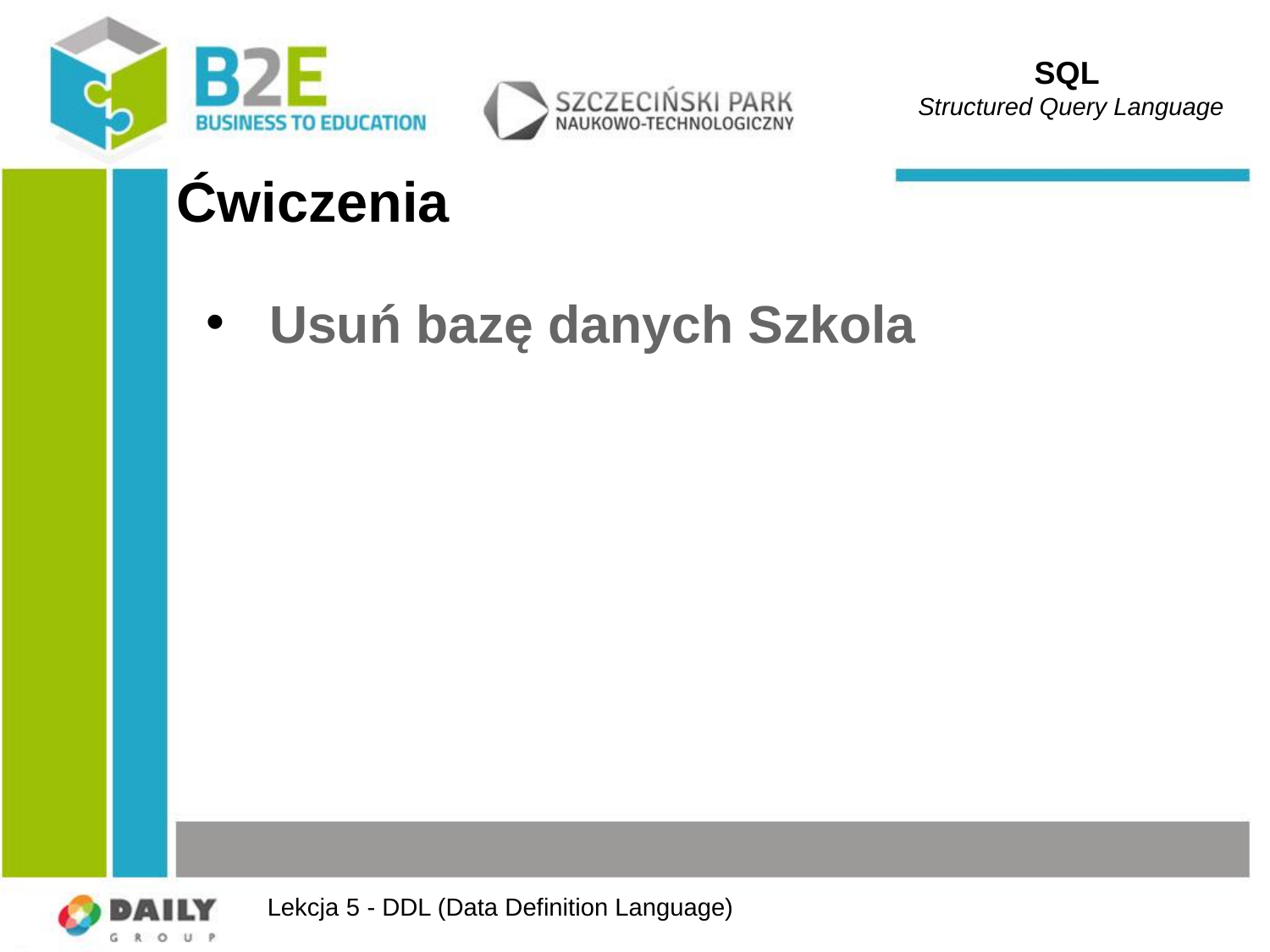

SQL
Structured Query Language
# Ćwiczenia
Usuń bazę danych Szkola
Lekcja 5 - DDL (Data Definition Language)